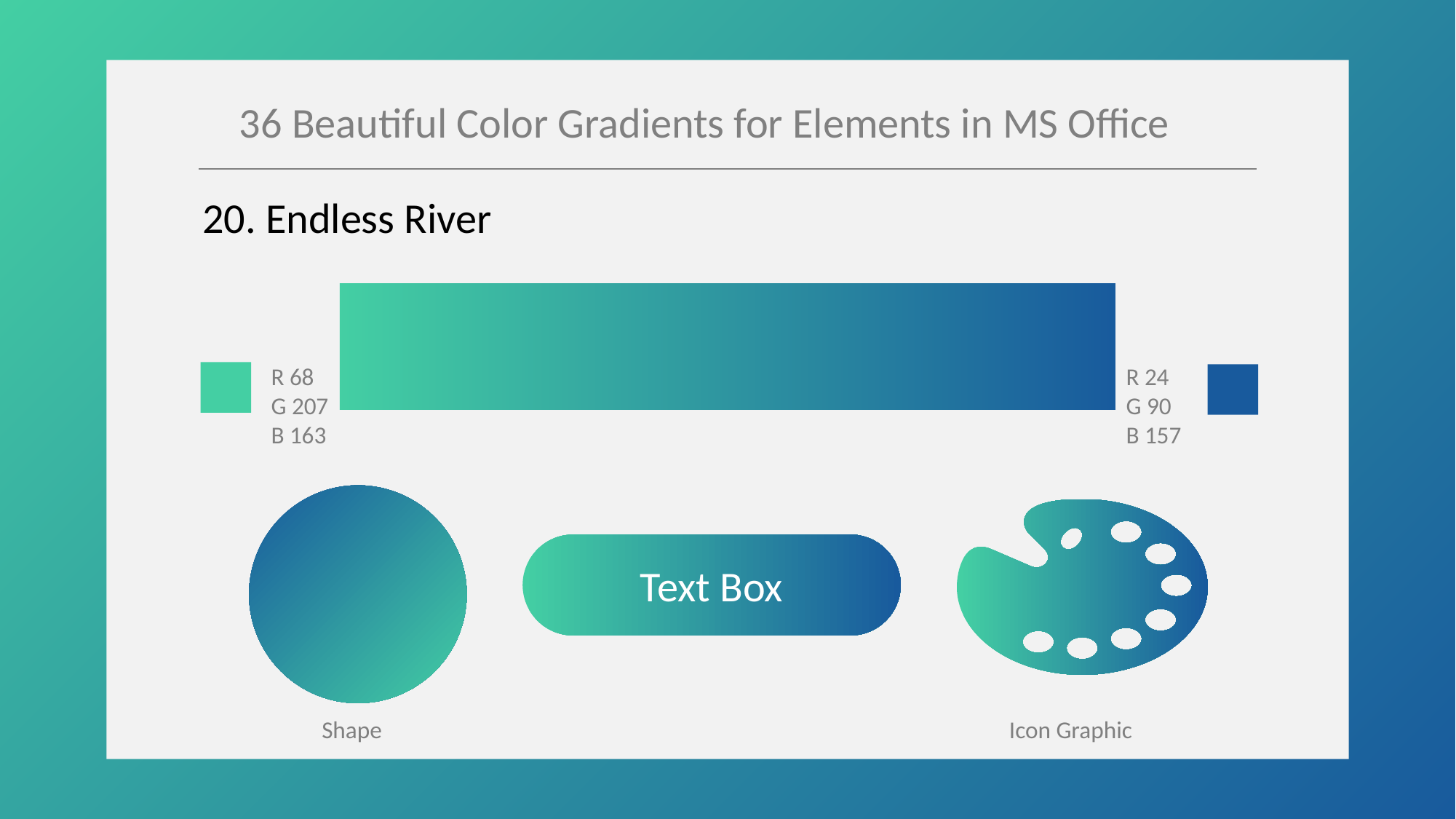

36 Beautiful Color Gradients for Elements in MS Office
20. Endless River

R 68
G 207
B 163
R 24
G 90
B 157

Text Box
Shape
Icon Graphic
Credit Post
https://digitalsynopsis.com